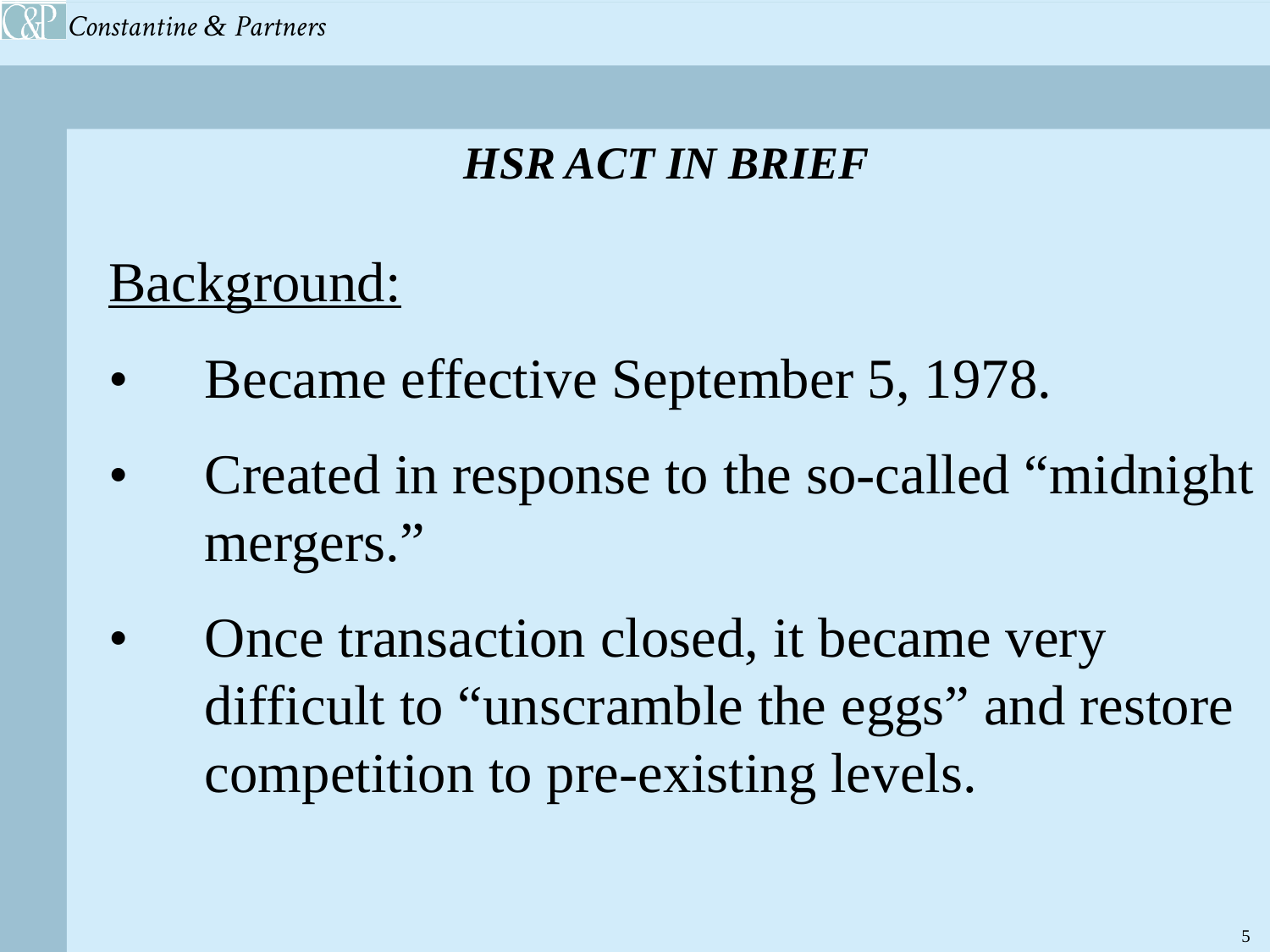

HSR ACT IN BRIEF
Background:
•	Became effective September 5, 1978.
•	Created in response to the so-called “midnight 	mergers.”
•	Once transaction closed, it became very 			difficult to “unscramble the eggs” and restore 		competition to pre-existing levels.